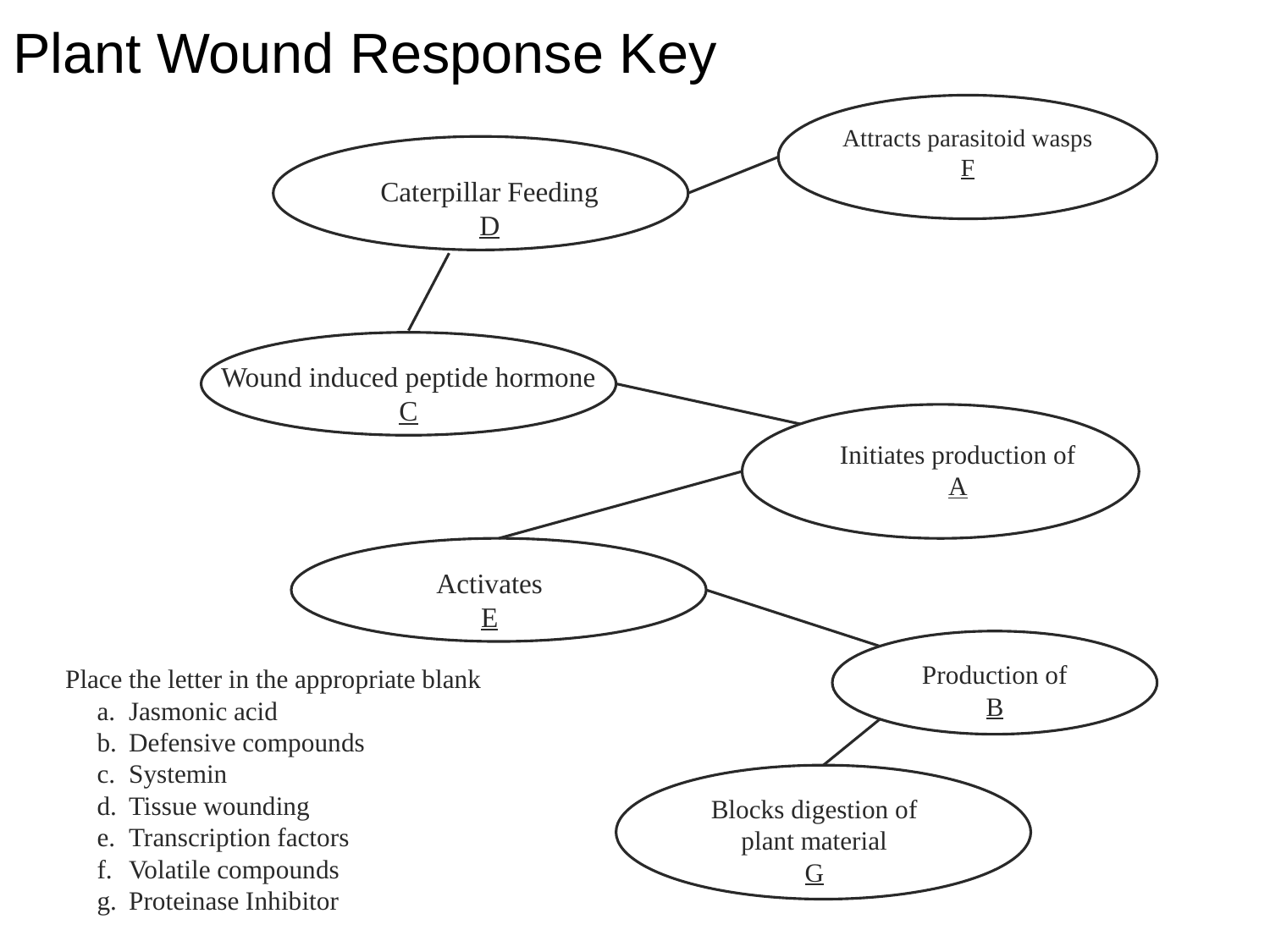

Plant Wound Response Key

Attracts parasitoid wasps
F

Caterpillar Feeding
D

Wound induced peptide hormone
C

Initiates production of
A

Activates
E

Production of
B
	Place the letter in the appropriate blank
Jasmonic acid
Defensive compounds
Systemin
Tissue wounding
Transcription factors
Volatile compounds
Proteinase Inhibitor

Blocks digestion of plant material
G